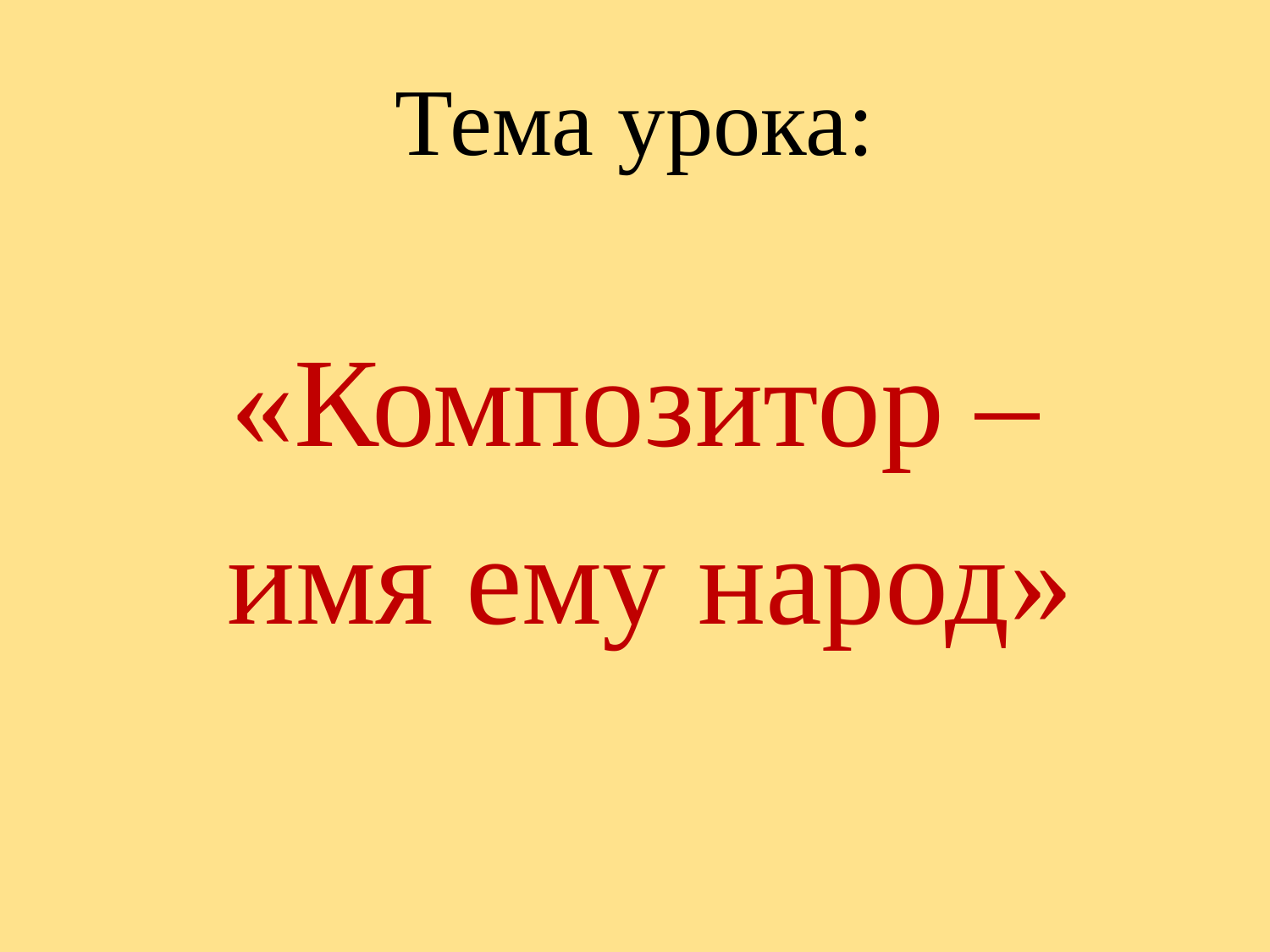

# Тема урока:

«Композитор –
 имя ему народ»